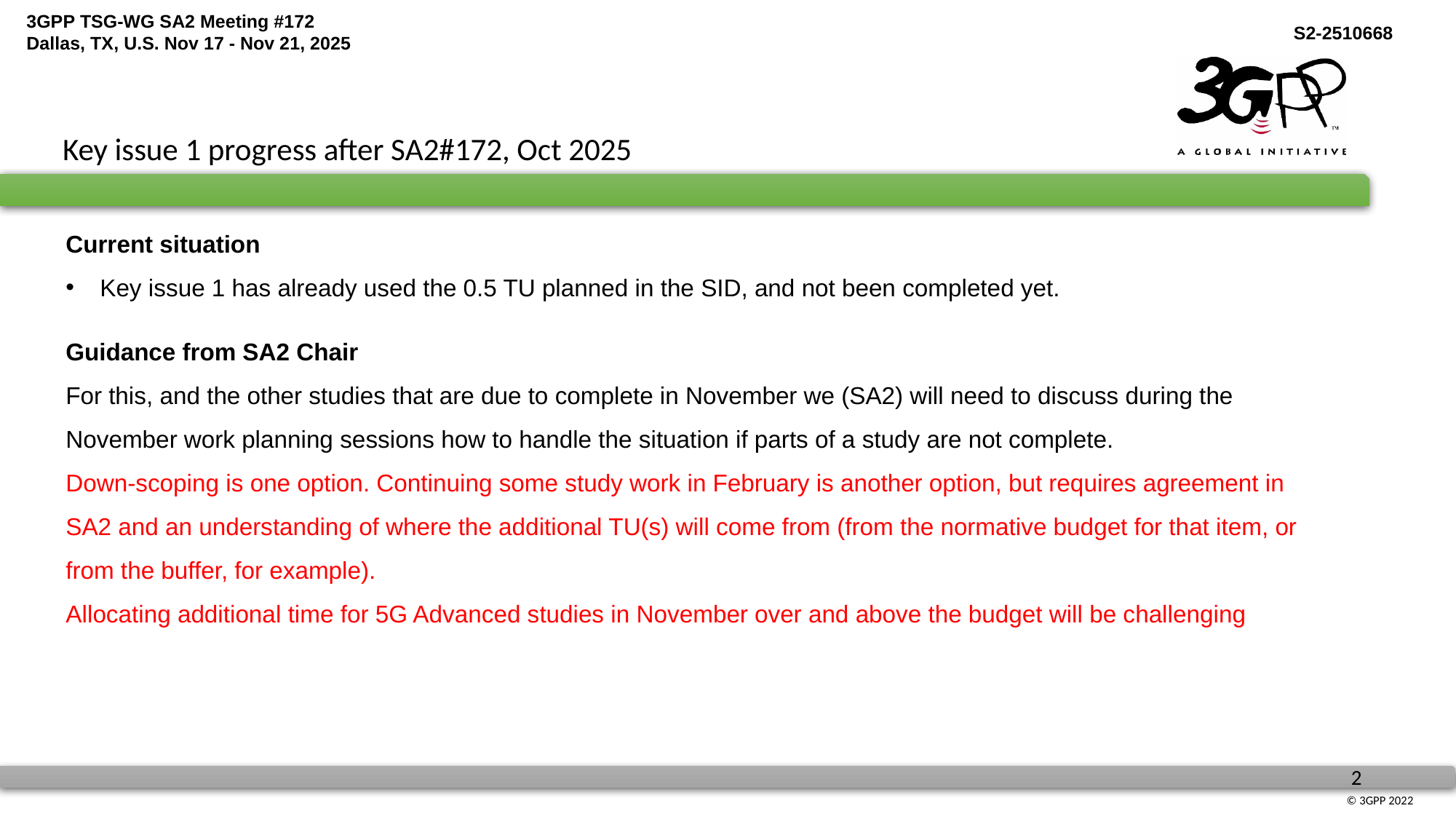

Key issue 1 progress after SA2#172, Oct 2025
Current situation
Key issue 1 has already used the 0.5 TU planned in the SID, and not been completed yet.
Guidance from SA2 Chair
For this, and the other studies that are due to complete in November we (SA2) will need to discuss during the November work planning sessions how to handle the situation if parts of a study are not complete.
Down-scoping is one option. Continuing some study work in February is another option, but requires agreement in SA2 and an understanding of where the additional TU(s) will come from (from the normative budget for that item, or from the buffer, for example).
Allocating additional time for 5G Advanced studies in November over and above the budget will be challenging